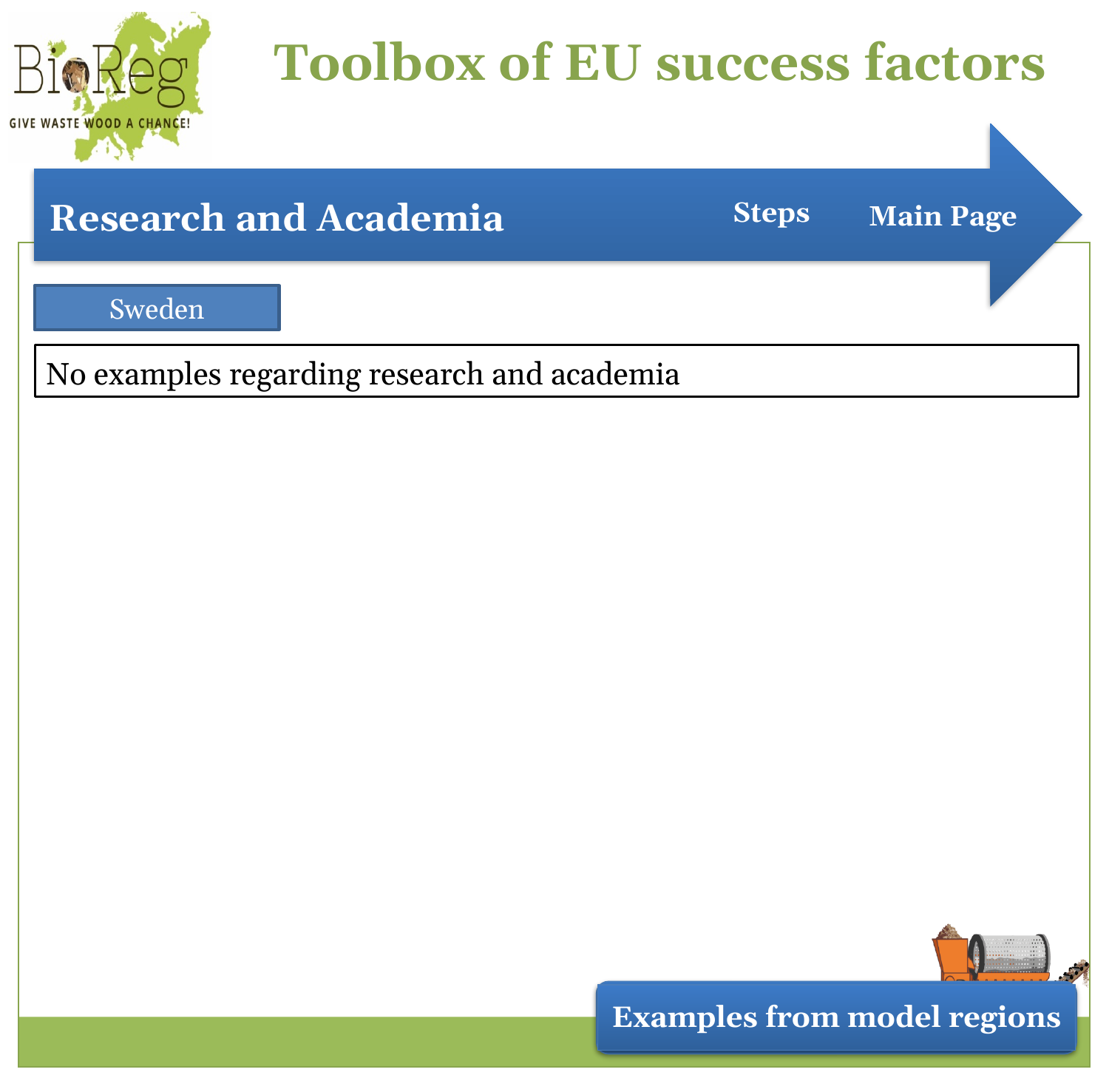

Research and Academia

Steps

Main Page
Sweden
No examples regarding research and academia

Examples from model regions